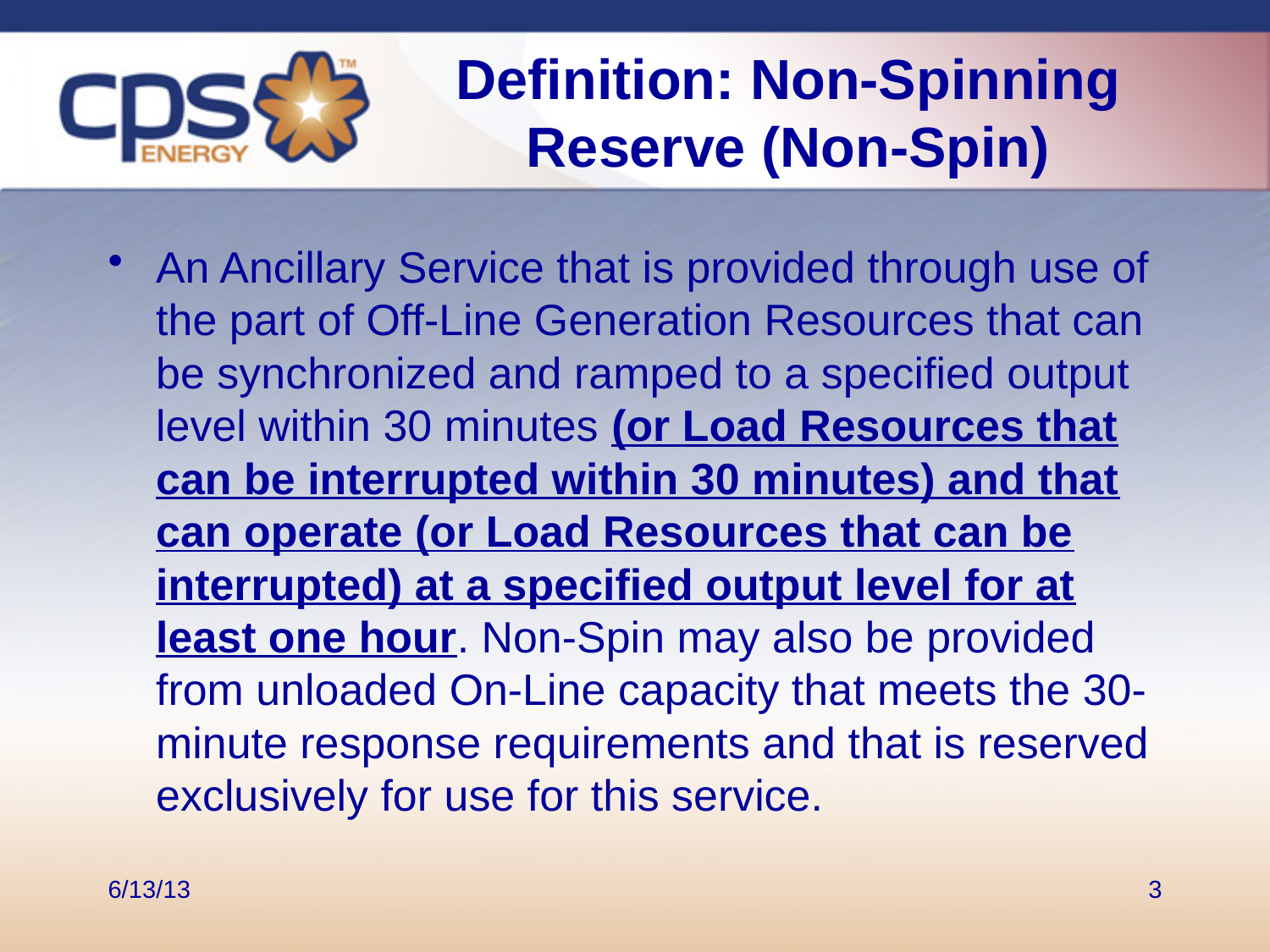

# Definition: Non-Spinning Reserve (Non-Spin)
An Ancillary Service that is provided through use of the part of Off-Line Generation Resources that can be synchronized and ramped to a specified output level within 30 minutes (or Load Resources that can be interrupted within 30 minutes) and that can operate (or Load Resources that can be interrupted) at a specified output level for at least one hour. Non-Spin may also be provided from unloaded On-Line capacity that meets the 30-minute response requirements and that is reserved exclusively for use for this service.
6/13/13
3